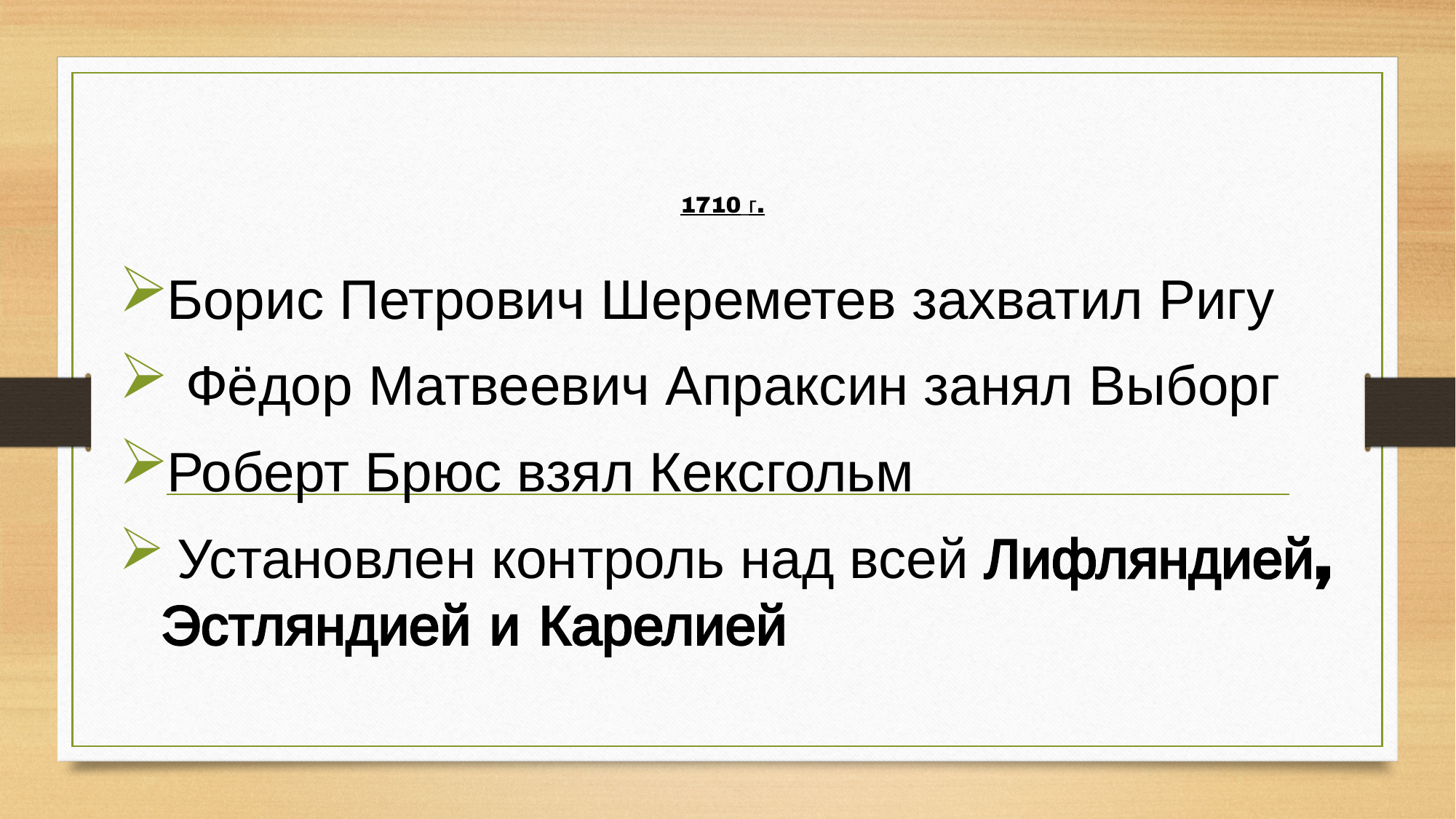

# 1710 г.
Борис Петрович Шереметев захватил Ригу
 Фёдор Матвеевич Апраксин занял Выборг
Роберт Брюс взял Кексгольм
 Установлен контроль над всей Лифляндией, Эстляндией и Карелией